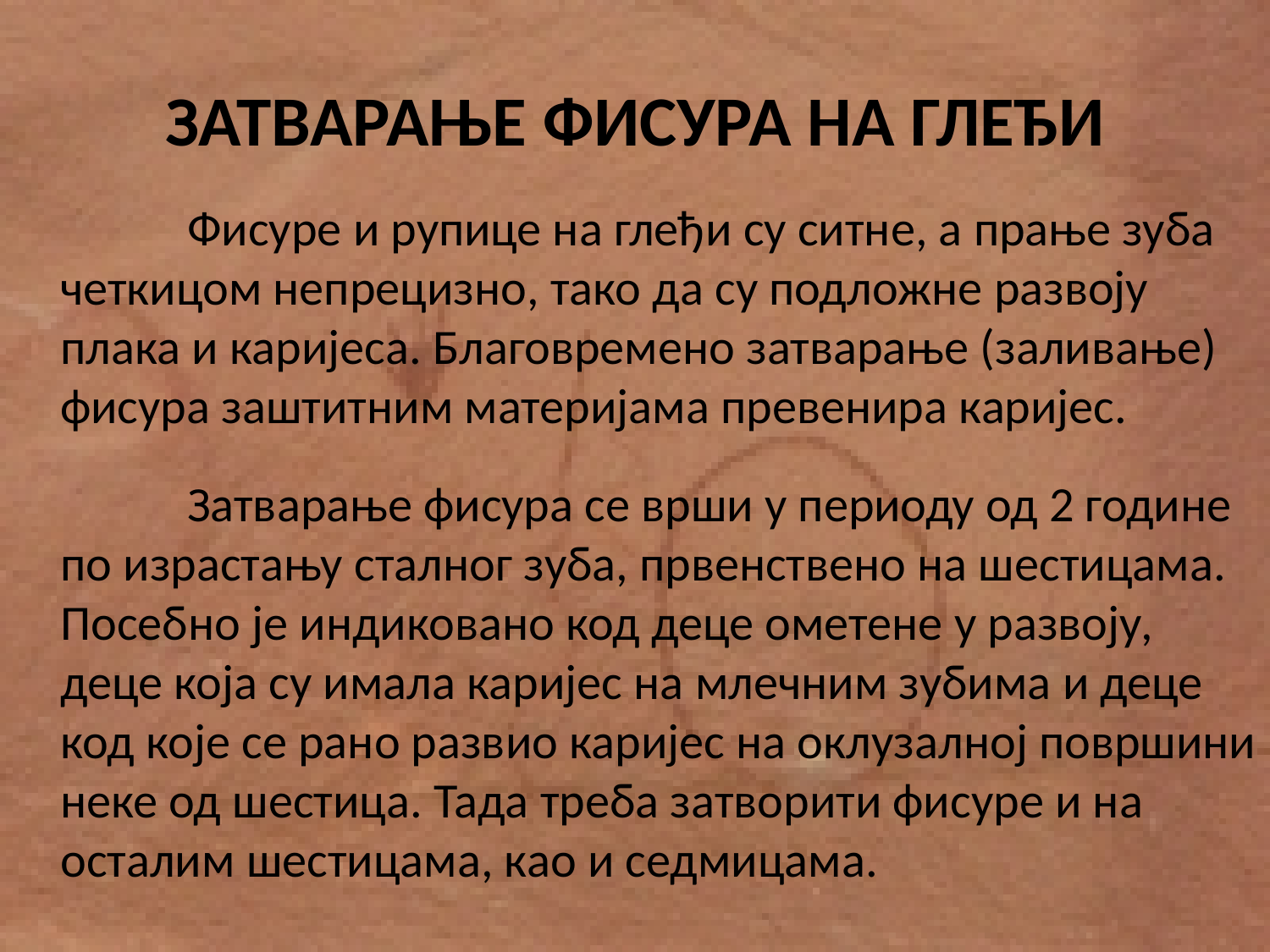

# ЗАТВАРАЊЕ ФИСУРА НА ГЛЕЂИ
		Фисуре и рупице на глеђи су ситне, а прање зуба четкицом непрецизно, тако да су подложне развоју плака и каријеса. Благовремено затварање (заливање) фисура заштитним материјама превенира каријес.

		Затварање фисура се врши у периоду од 2 године по израстању сталног зуба, првенствено на шестицама. Посебно је индиковано код деце ометене у развоју, деце која су имала каријес на млечним зубима и деце код које се рано развио каријес на оклузалној површини неке од шестица. Тада треба затворити фисуре и на осталим шестицама, као и седмицама.